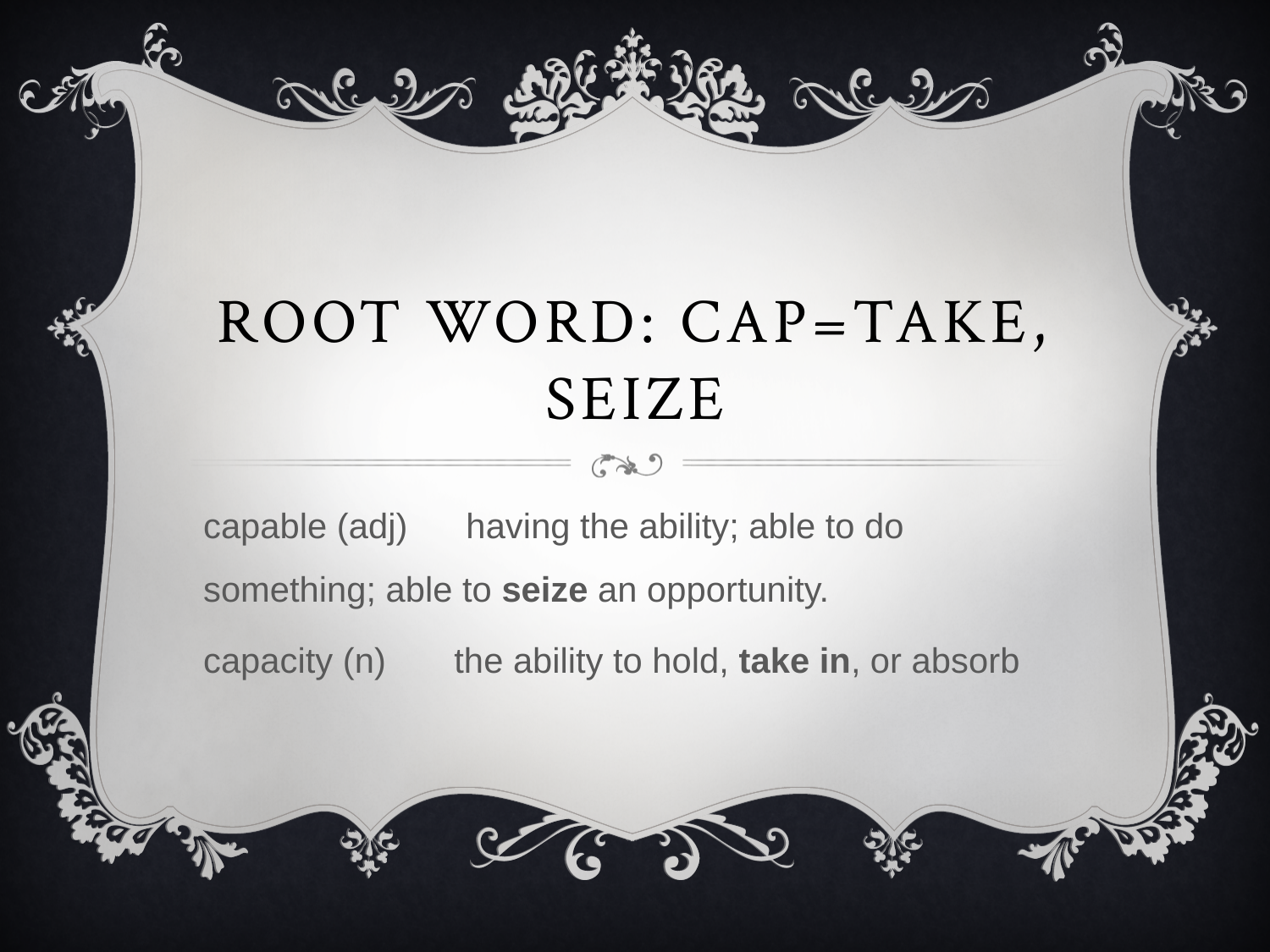

# Root Word: CAP=TAKE, SEIZE
capable (adj)      having the ability; able to do something; able to seize an opportunity.
capacity (n)       the ability to hold, take in, or absorb